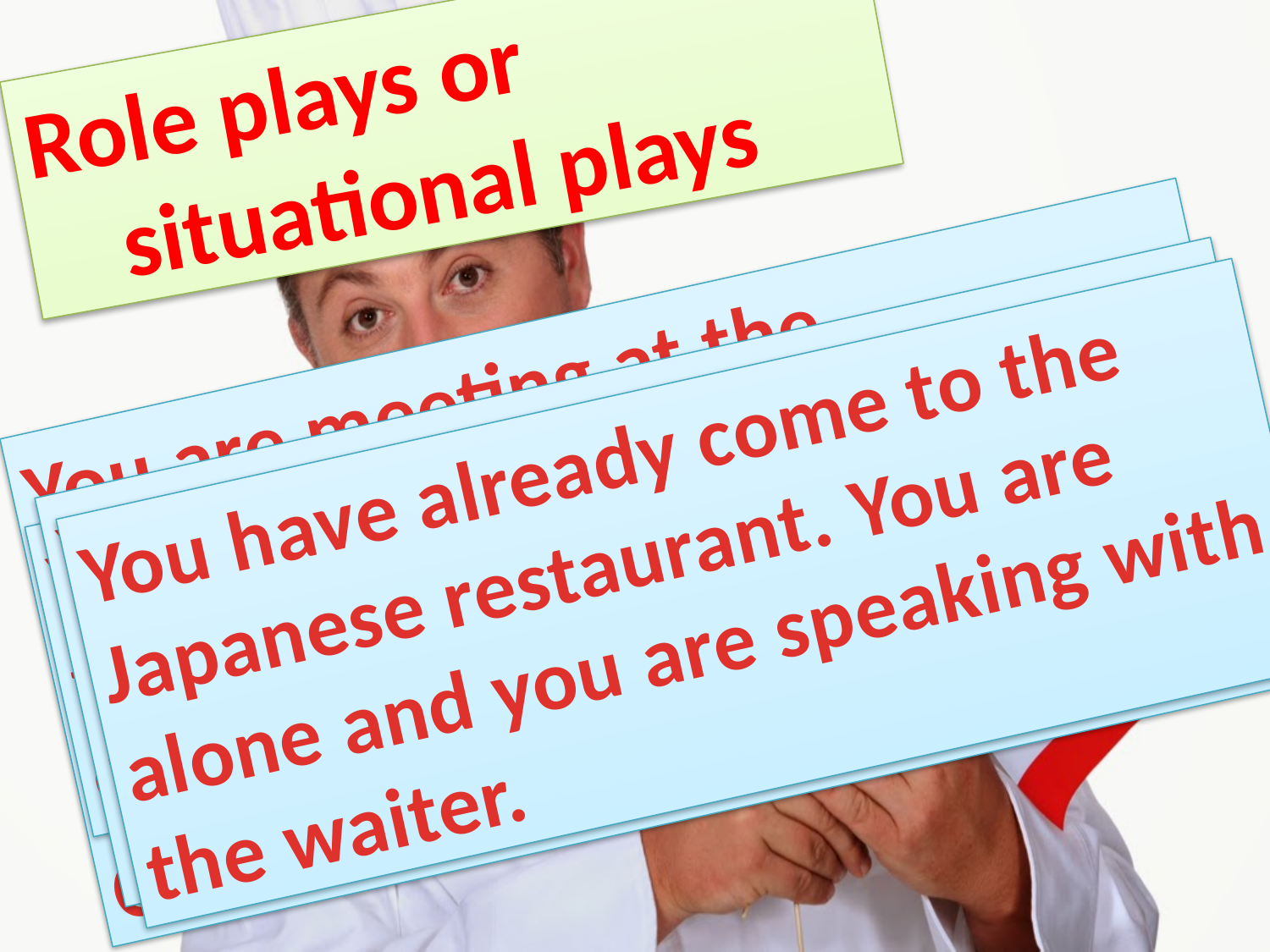

Role plays or situational plays
You are meeting at the supermarket with you classmate. You are speaking about the preparation to Christmas.
You are at the pizza bar, you have invited your girl-friend to drink a cup of coffee and to eat pizza.
You have already come to the Japanese restaurant. You are alone and you are speaking with the waiter.
You are at the English family and they are going to celebrate Christmas